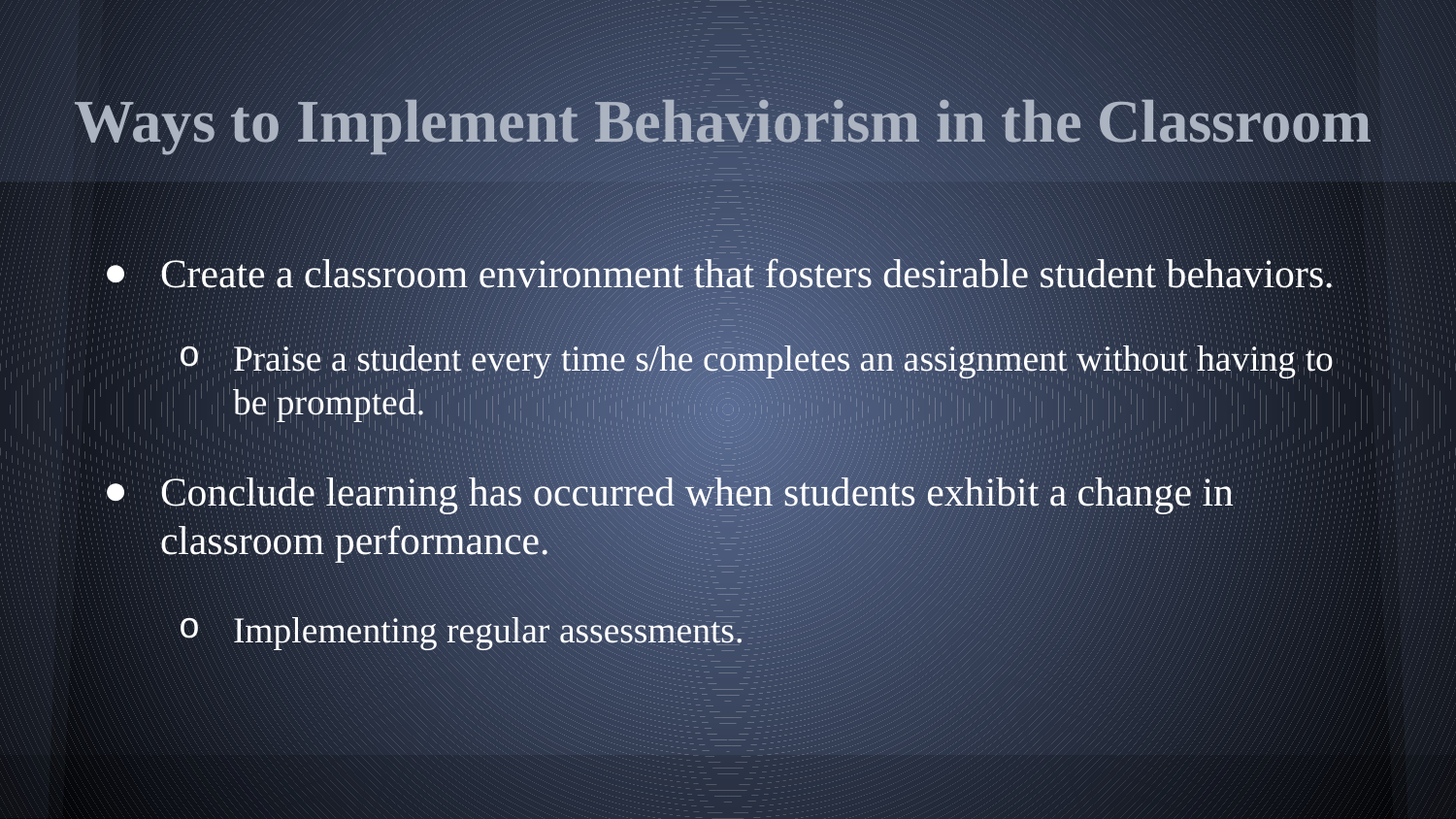

# Ways to Implement Behaviorism in the Classroom

Create a classroom environment that fosters desirable student behaviors.

Praise a student every time s/he completes an assignment without having to be prompted.

Conclude learning has occurred when students exhibit a change in classroom performance.

Implementing regular assessments.